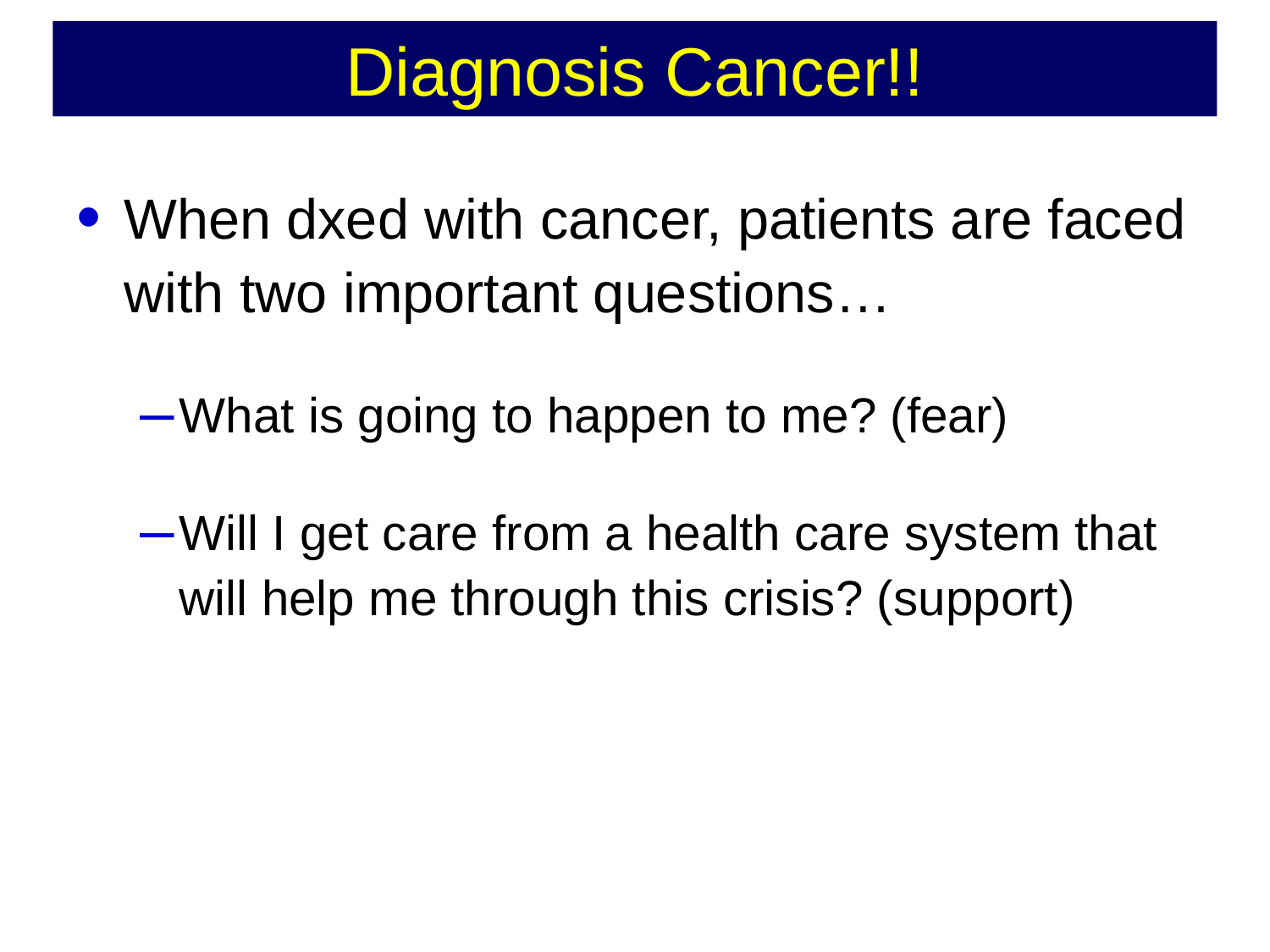

# Diagnosis Cancer!!
When dxed with cancer, patients are faced with two important questions…

What is going to happen to me? (fear)

Will I get care from a health care system that will help me through this crisis? (support)